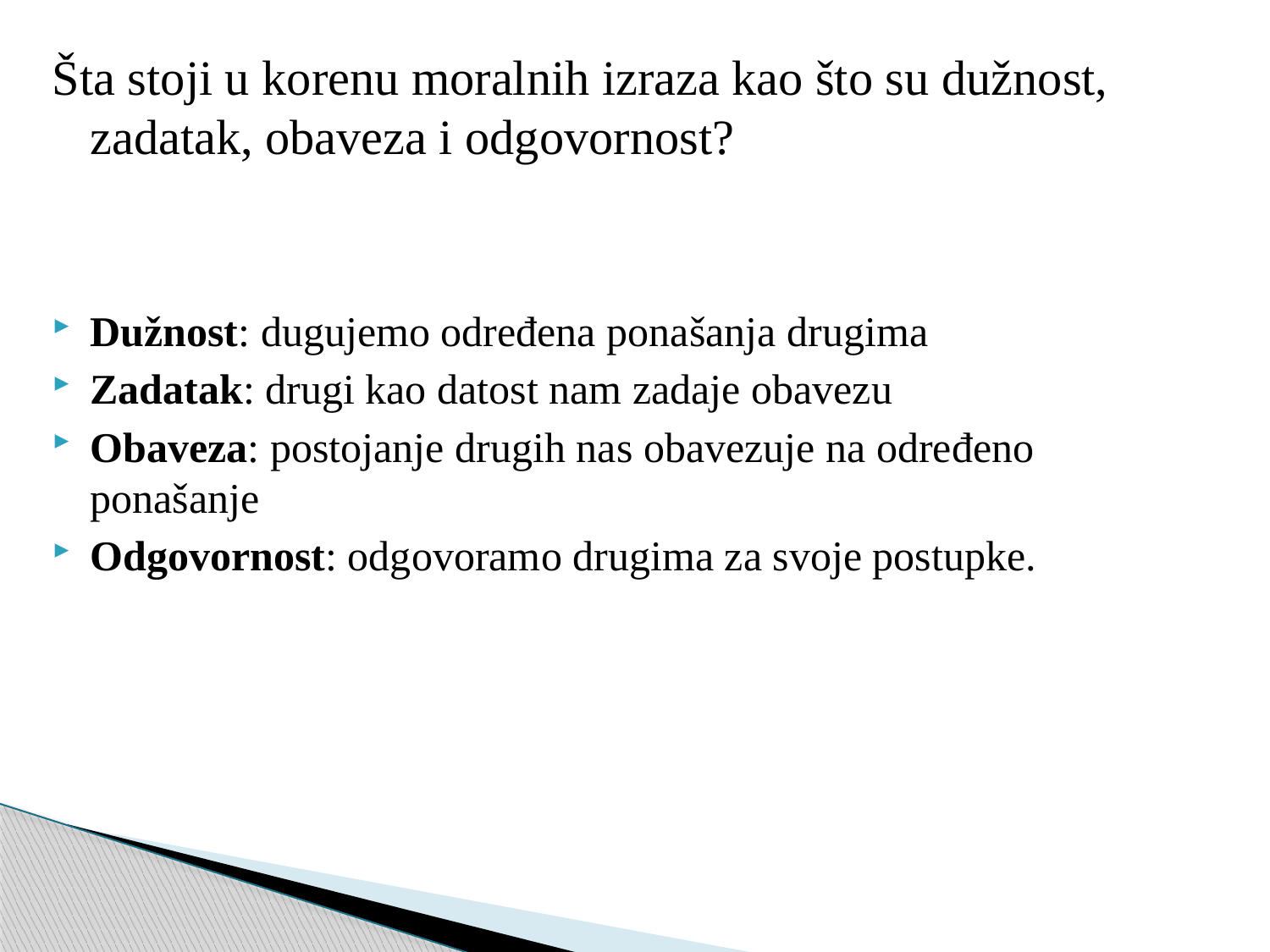

Šta stoji u korenu moralnih izraza kao što su dužnost, zadatak, obaveza i odgovornost?

Dužnost: dugujemo određena ponašanja drugima
Zadatak: drugi kao datost nam zadaje obavezu
Obaveza: postojanje drugih nas obavezuje na određeno ponašanje
Odgovornost: odgovoramo drugima za svoje postupke.